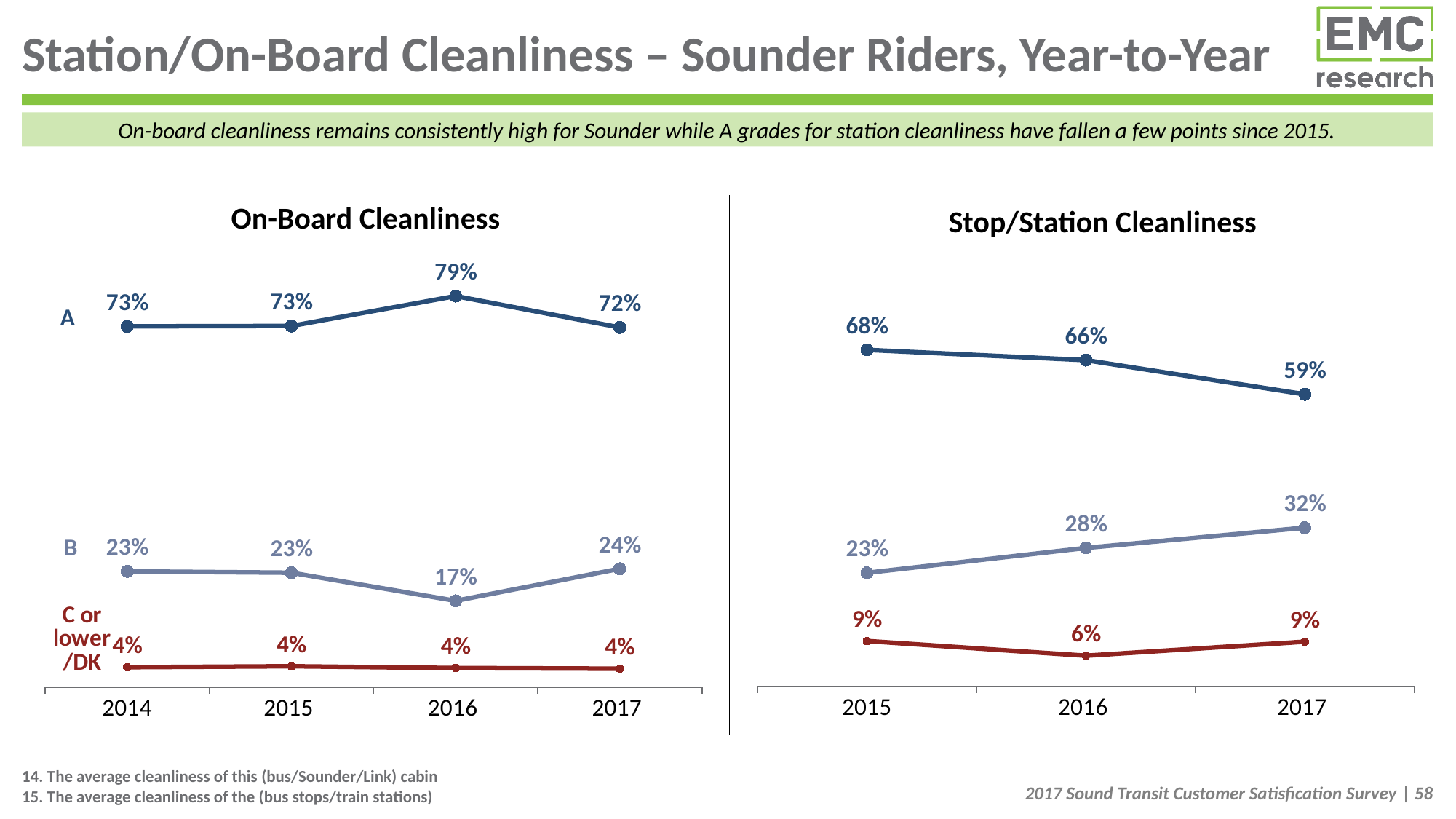

# Station/On-Board Cleanliness – Sounder Riders, Year-to-Year
On-board cleanliness remains consistently high for Sounder while A grades for station cleanliness have fallen a few points since 2015.
On-Board Cleanliness
Stop/Station Cleanliness

### Chart

| Category | A | B | C or lower/DK |
|---|---|---|---|
| 2015 | 0.678848650050348 | 0.2292619830511348 | 0.09188936689851704 |
| 2016  | 0.6581885253995091 | 0.2795261848039935 | 0.06228528979650361 |
| 2017  | 0.589159046050051 | 0.32033626684865446 | 0.09050468710129594 |

### Chart

| Category | A | B | C or lower/DK |
|---|---|---|---|
| 2014 | 0.7270452651832652 | 0.23301898830776607 | 0.039935746508968695 |
| 2015  | 0.7278562820518012 | 0.23031096609296134 | 0.041832751855236314 |
| 2016  | 0.7881016219910647 | 0.17372648154603662 | 0.038171896462903726 |
| 2017  | 0.724865885642437 | 0.23825691853173897 | 0.0368771958258251 |
14. The average cleanliness of this (bus/Sounder/Link) cabin
15. The average cleanliness of the (bus stops/train stations)